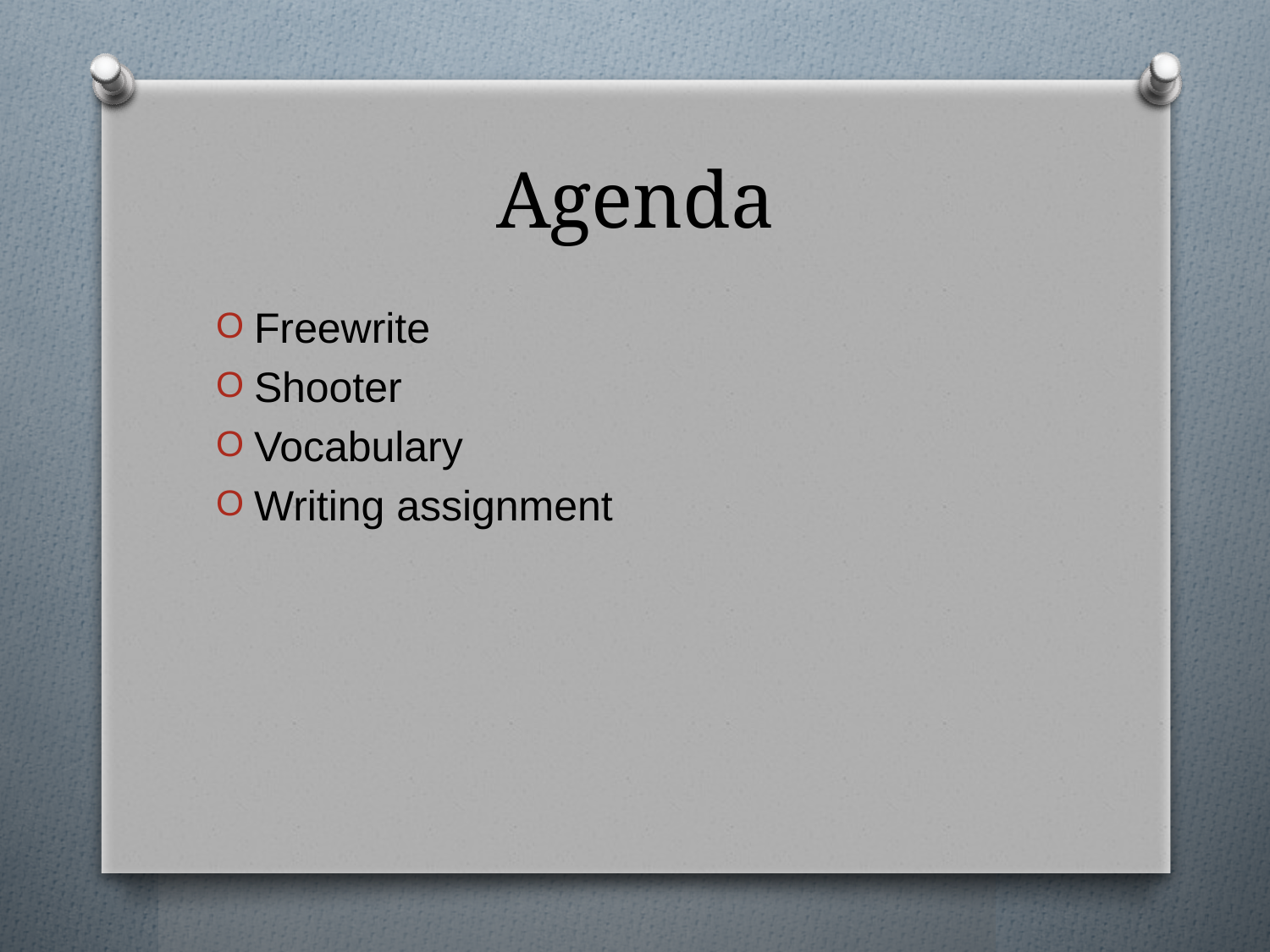

# Agenda
Freewrite
Shooter
Vocabulary
Writing assignment